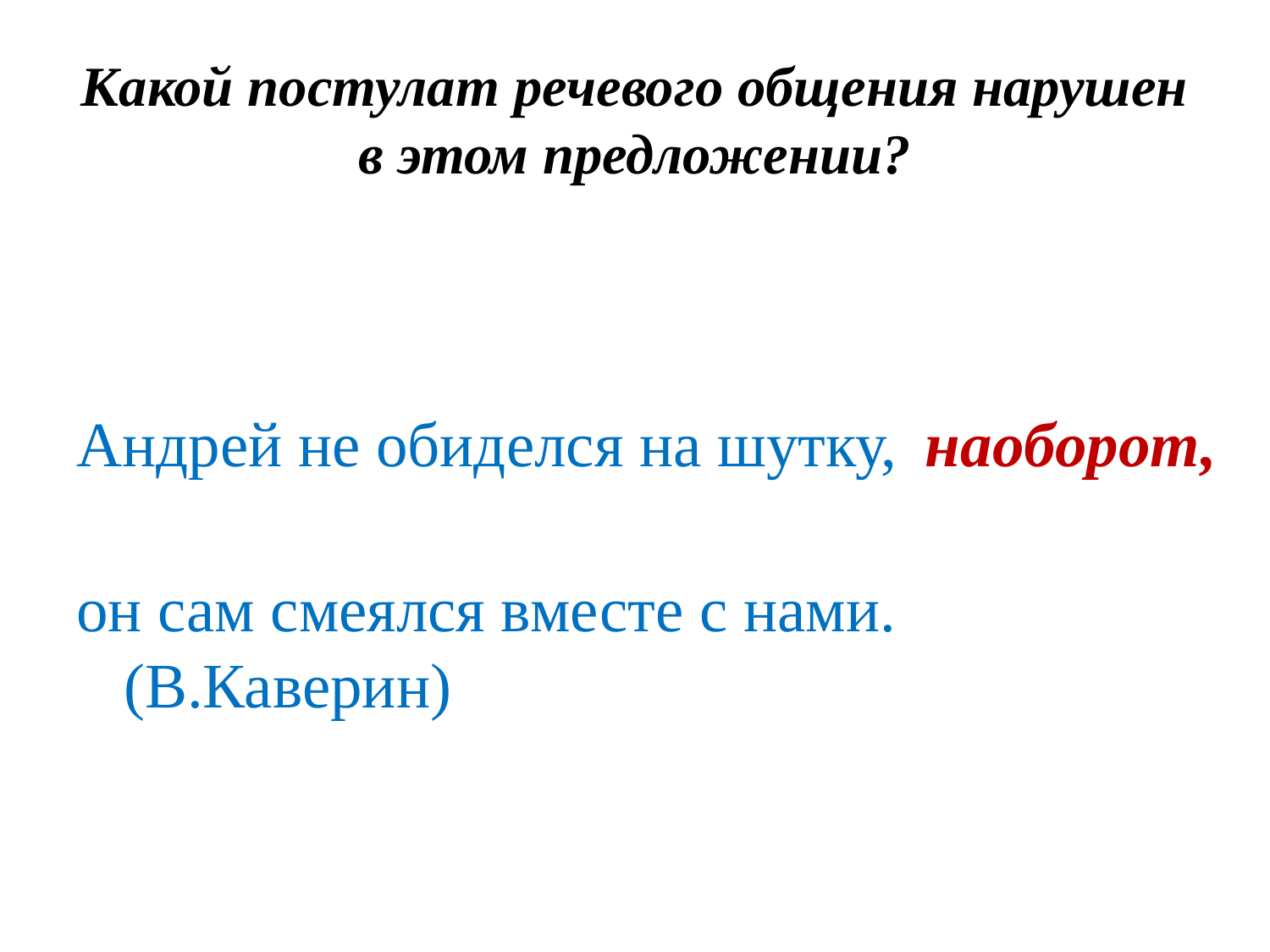

# Какой постулат речевого общения нарушен в этом предложении?
Андрей не обиделся на шутку,
он сам смеялся вместе с нами. (В.Каверин)
наоборот,